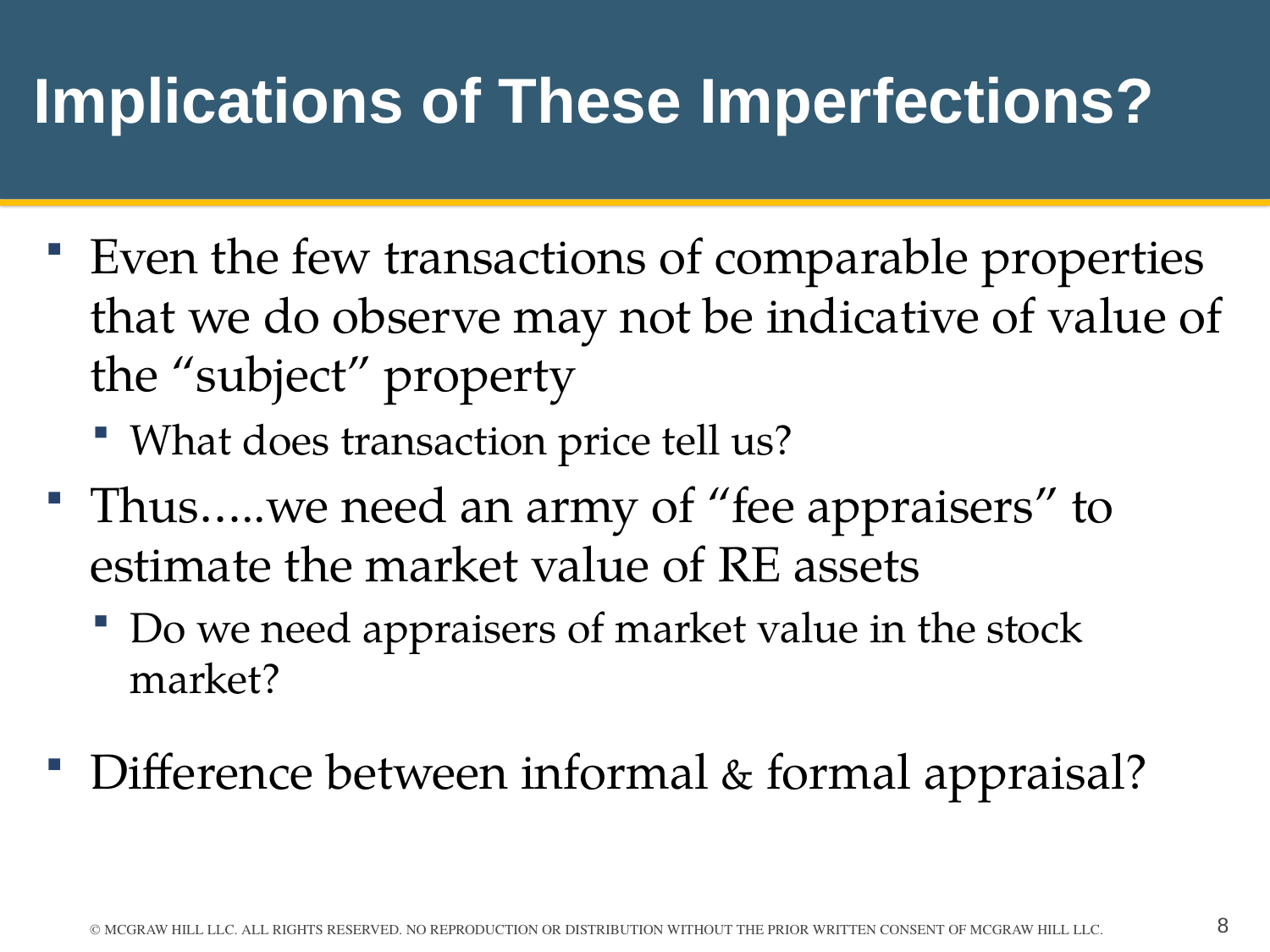

# Implications of These Imperfections?
Even the few transactions of comparable properties that we do observe may not be indicative of value of the “subject” property
What does transaction price tell us?
Thus…..we need an army of “fee appraisers” to estimate the market value of RE assets
Do we need appraisers of market value in the stock market?

Difference between informal & formal appraisal?

© MCGRAW HILL LLC. ALL RIGHTS RESERVED. NO REPRODUCTION OR DISTRIBUTION WITHOUT THE PRIOR WRITTEN CONSENT OF MCGRAW HILL LLC.
8